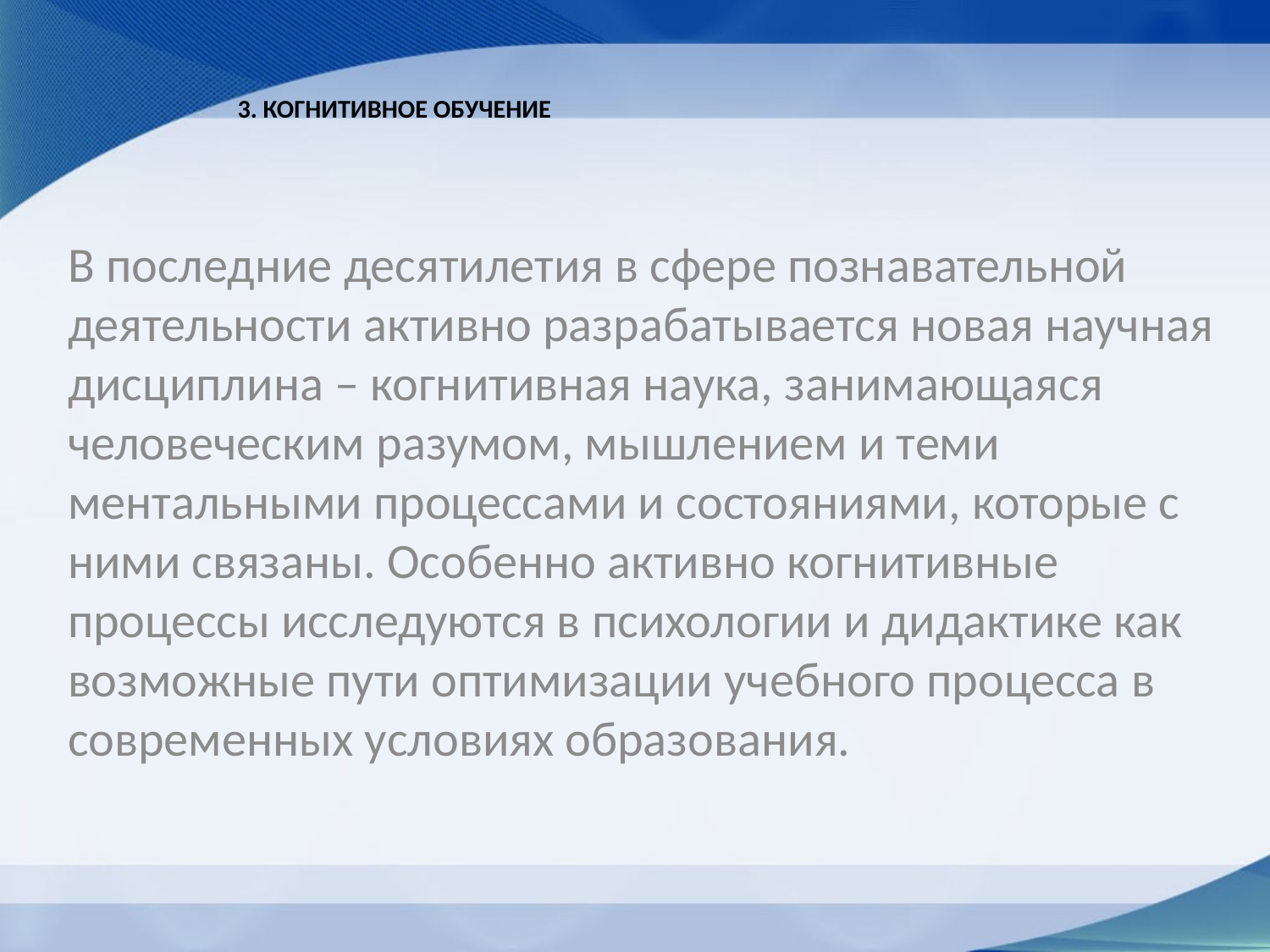

# 3. Когнитивное обучение
В последние десятилетия в сфере познавательной деятельности активно разрабатывается новая научная дисциплина – когнитивная наука, занимающаяся человеческим разумом, мышлением и теми ментальными процессами и состояниями, которые с ними связаны. Особенно активно когнитивные процессы исследуются в психологии и дидактике как возможные пути оптимизации учебного процесса в современных условиях образования.